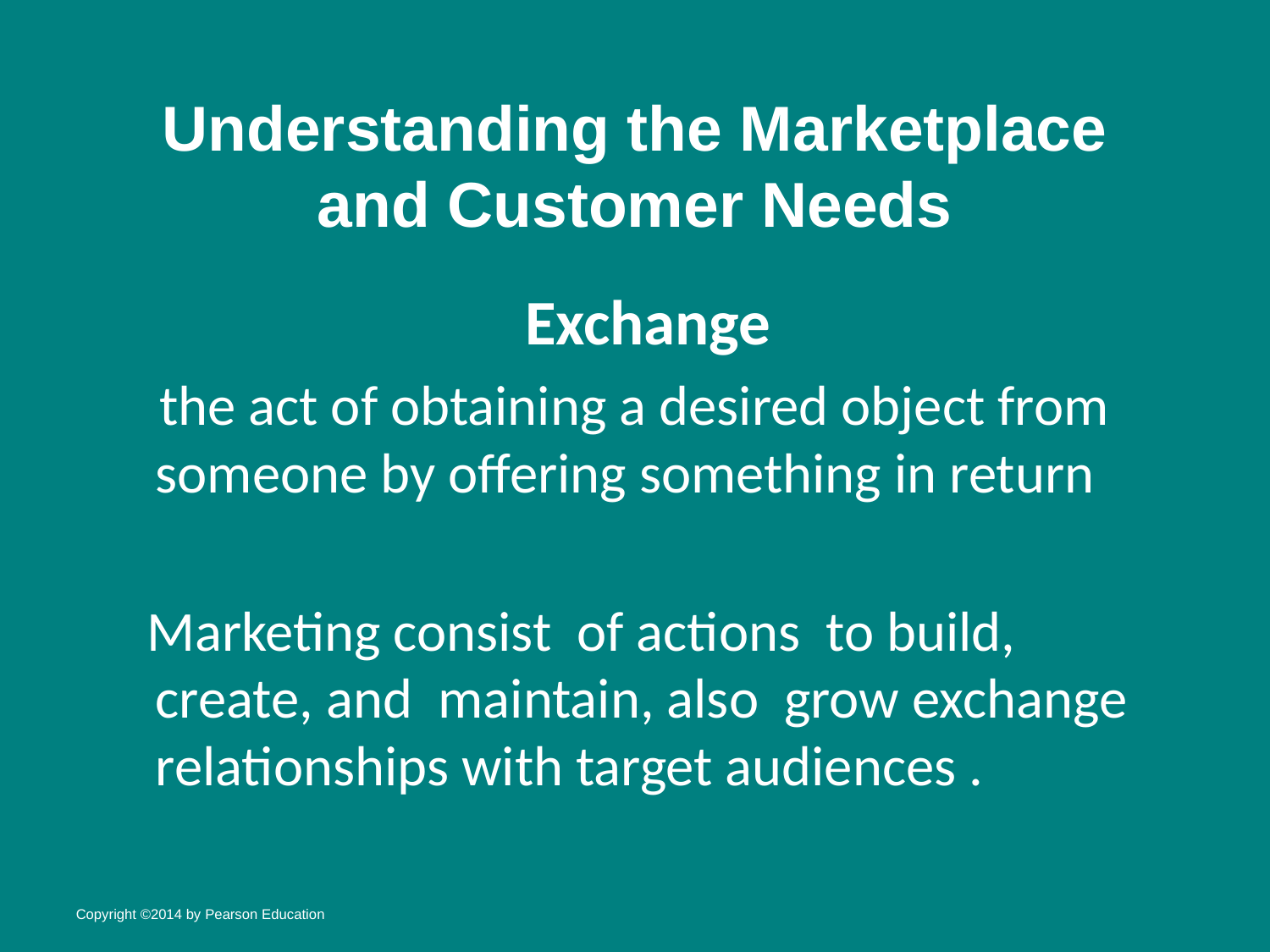

# Understanding the Marketplace and Customer Needs

Exchange
 the act of obtaining a desired object from someone by offering something in return

Marketing consist  of actions  to build,   create, and  maintain, also  grow exchange relationships with target audiences .

Copyright ©2014 by Pearson Education